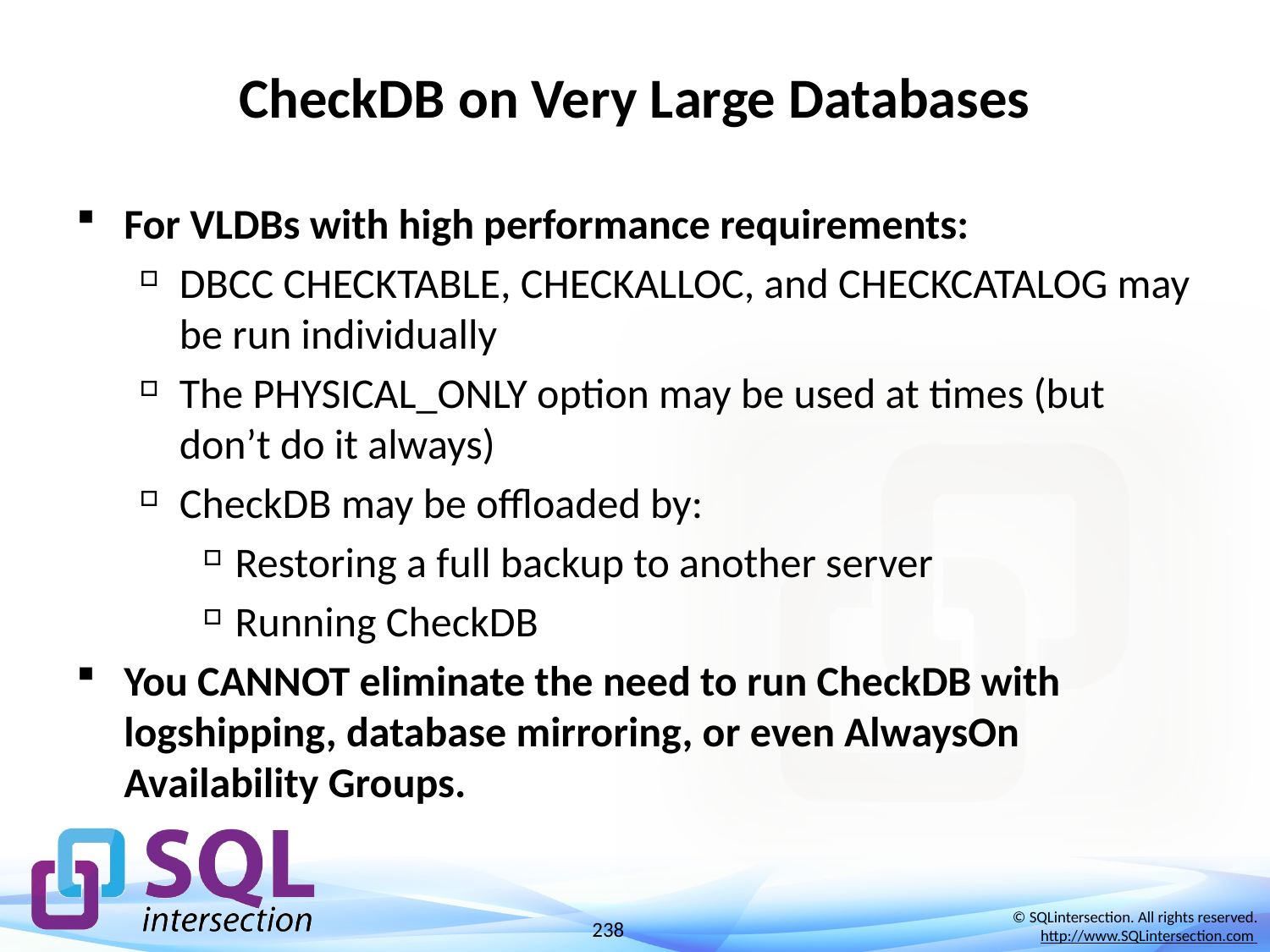

# CheckDB on Very Large Databases
For VLDBs with high performance requirements:
DBCC CHECKTABLE, CHECKALLOC, and CHECKCATALOG may be run individually
The PHYSICAL_ONLY option may be used at times (but don’t do it always)
CheckDB may be offloaded by:
Restoring a full backup to another server
Running CheckDB
You CANNOT eliminate the need to run CheckDB with logshipping, database mirroring, or even AlwaysOn Availability Groups.